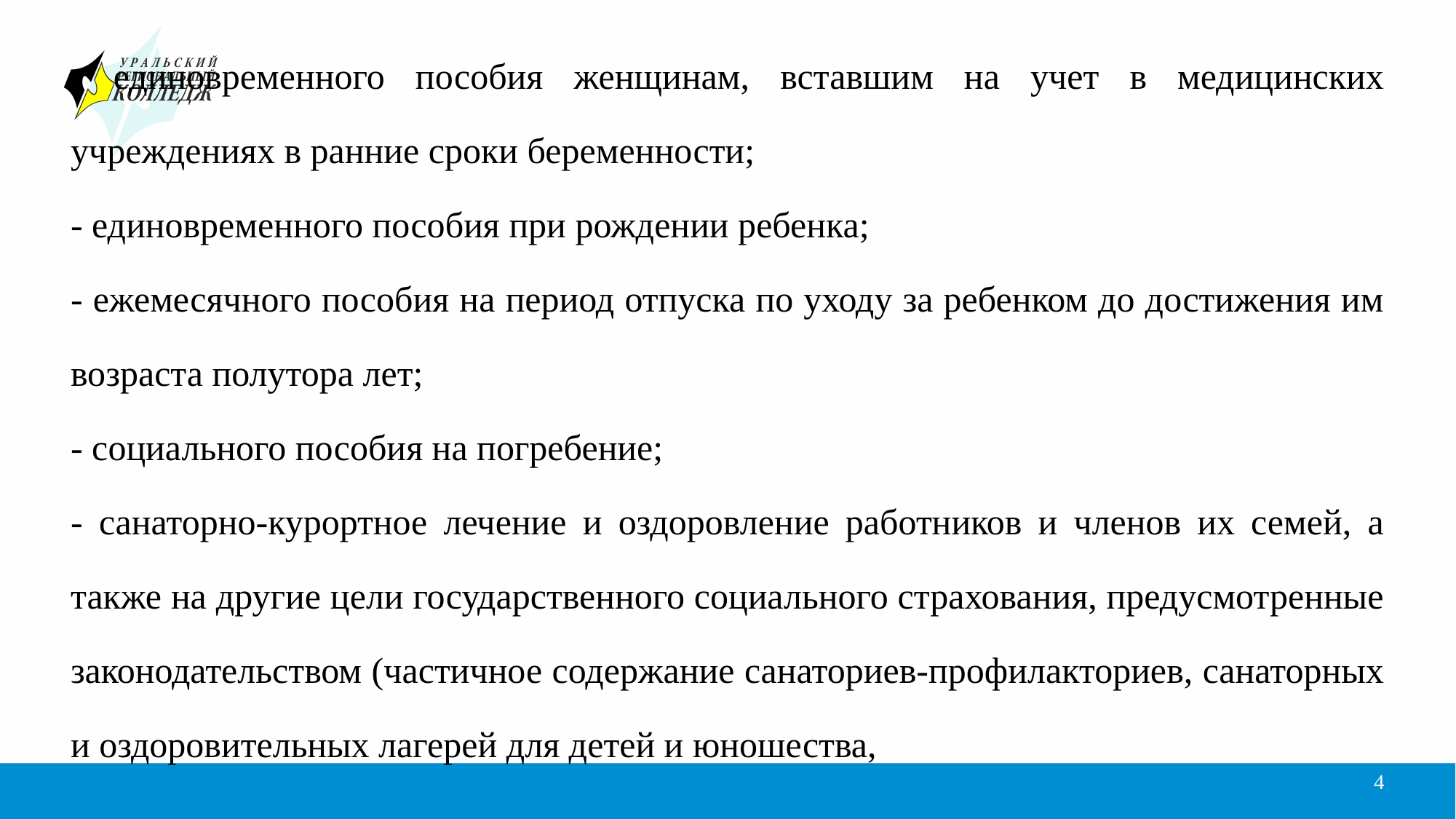

- единовременного пособия женщинам, вставшим на учет в медицинских учреждениях в ранние сроки беременности;
- единовременного пособия при рождении ребенка;
- ежемесячного пособия на период отпуска по уходу за ребенком до достижения им возраста полутора лет;
- социального пособия на погребение;
- санаторно-курортное лечение и оздоровление работников и членов их семей, а также на другие цели государственного социального страхования, предусмотренные законодательством (частичное содержание санаториев-профилакториев, санаторных и оздоровительных лагерей для детей и юношества,
4